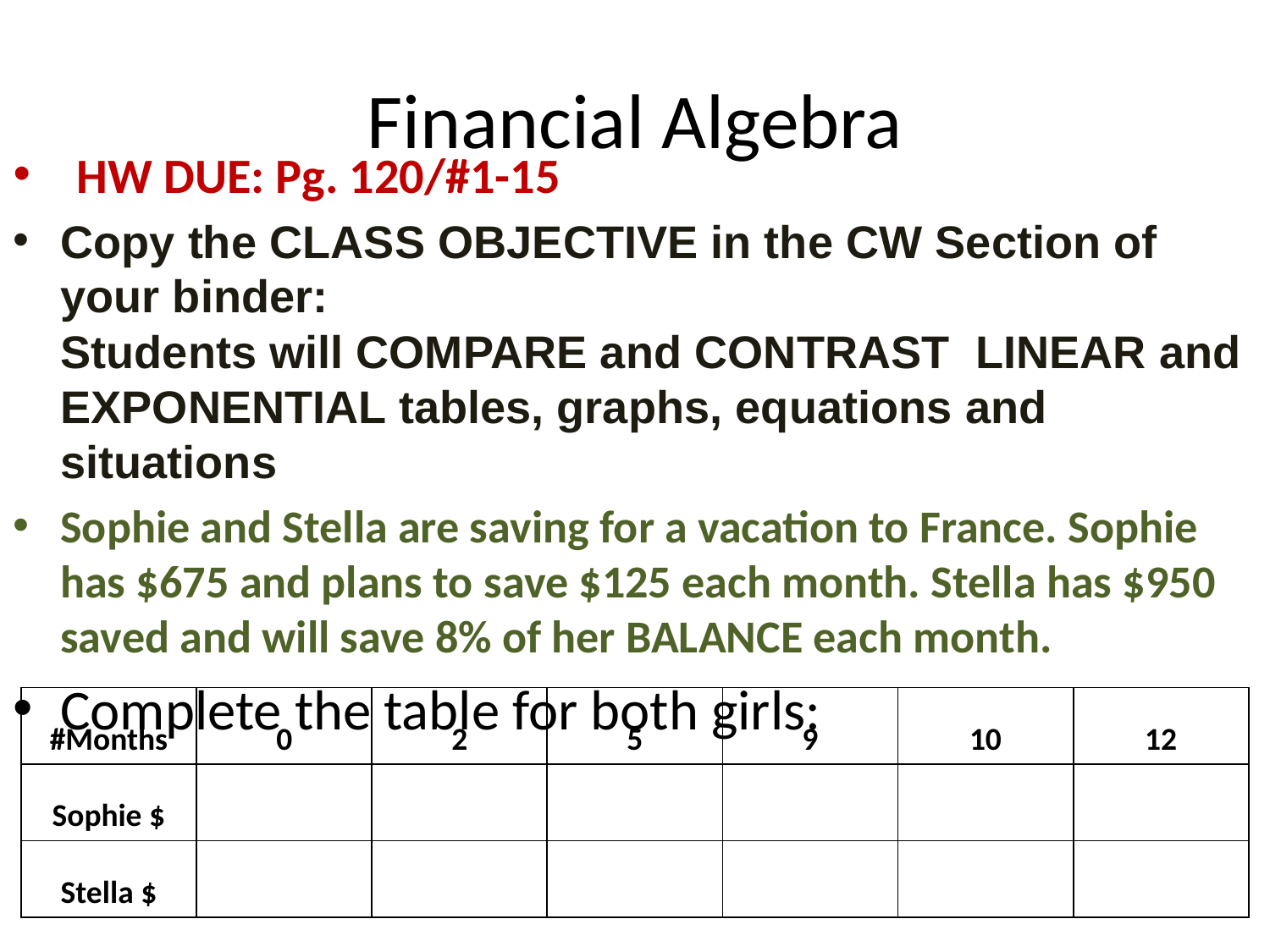

# Financial Algebra
HW DUE: Pg. 120/#1-15
Copy the CLASS OBJECTIVE in the CW Section of your binder:
Students will COMPARE and CONTRAST  LINEAR and EXPONENTIAL tables, graphs, equations and situations
Sophie and Stella are saving for a vacation to France. Sophie has $675 and plans to save $125 each month. Stella has $950 saved and will save 8% of her BALANCE each month.
Complete the table for both girls:
| #Months | 0 | 2 | 5 | 9 | 10 | 12 |
| --- | --- | --- | --- | --- | --- | --- |
| Sophie $ |  |  |  |  |  |  |
| Stella $ |  |  |  |  |  |  |